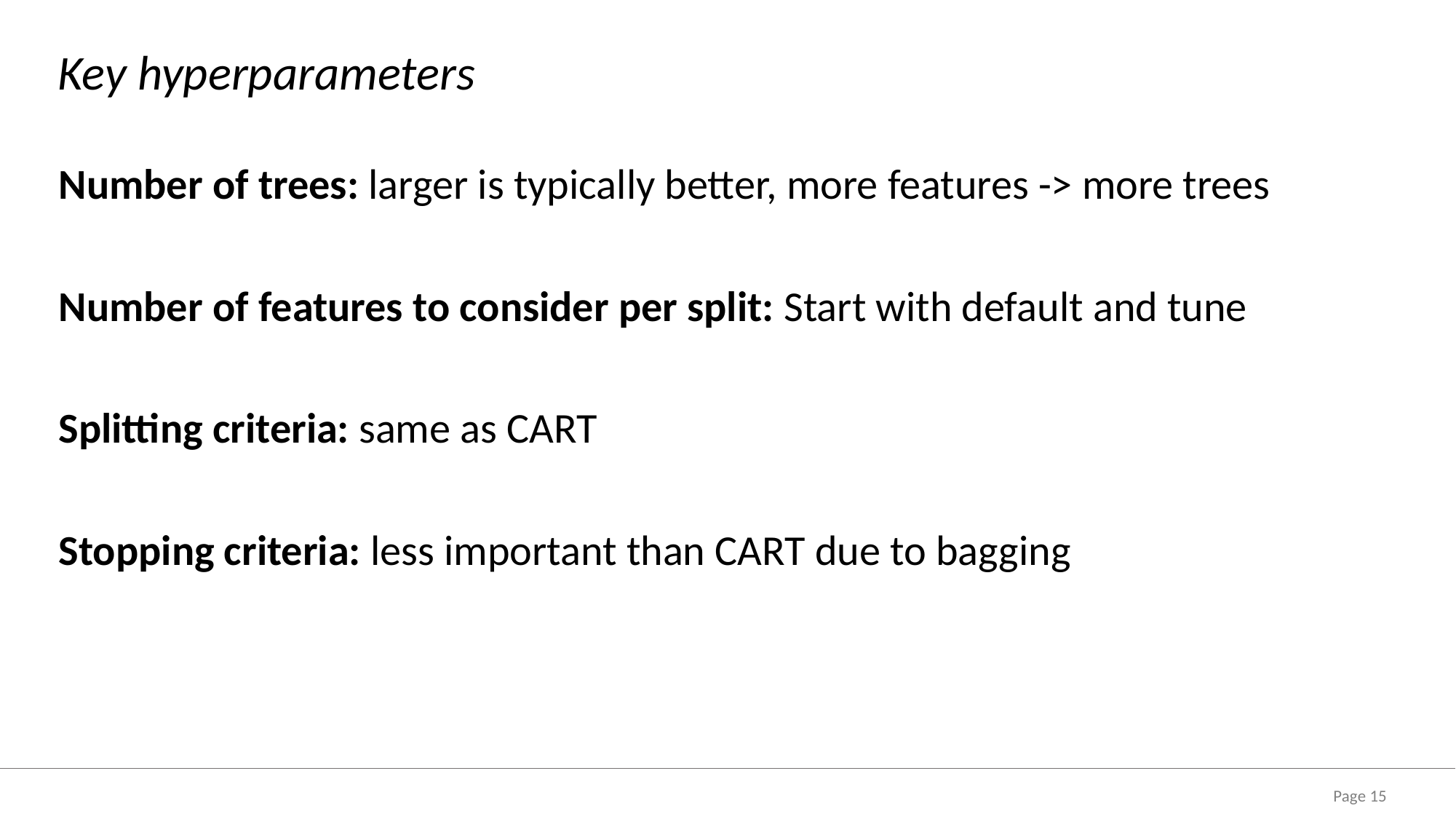

# Key hyperparameters

Number of trees: larger is typically better, more features -> more trees

Number of features to consider per split: Start with default and tune

Splitting criteria: same as CART

Stopping criteria: less important than CART due to bagging